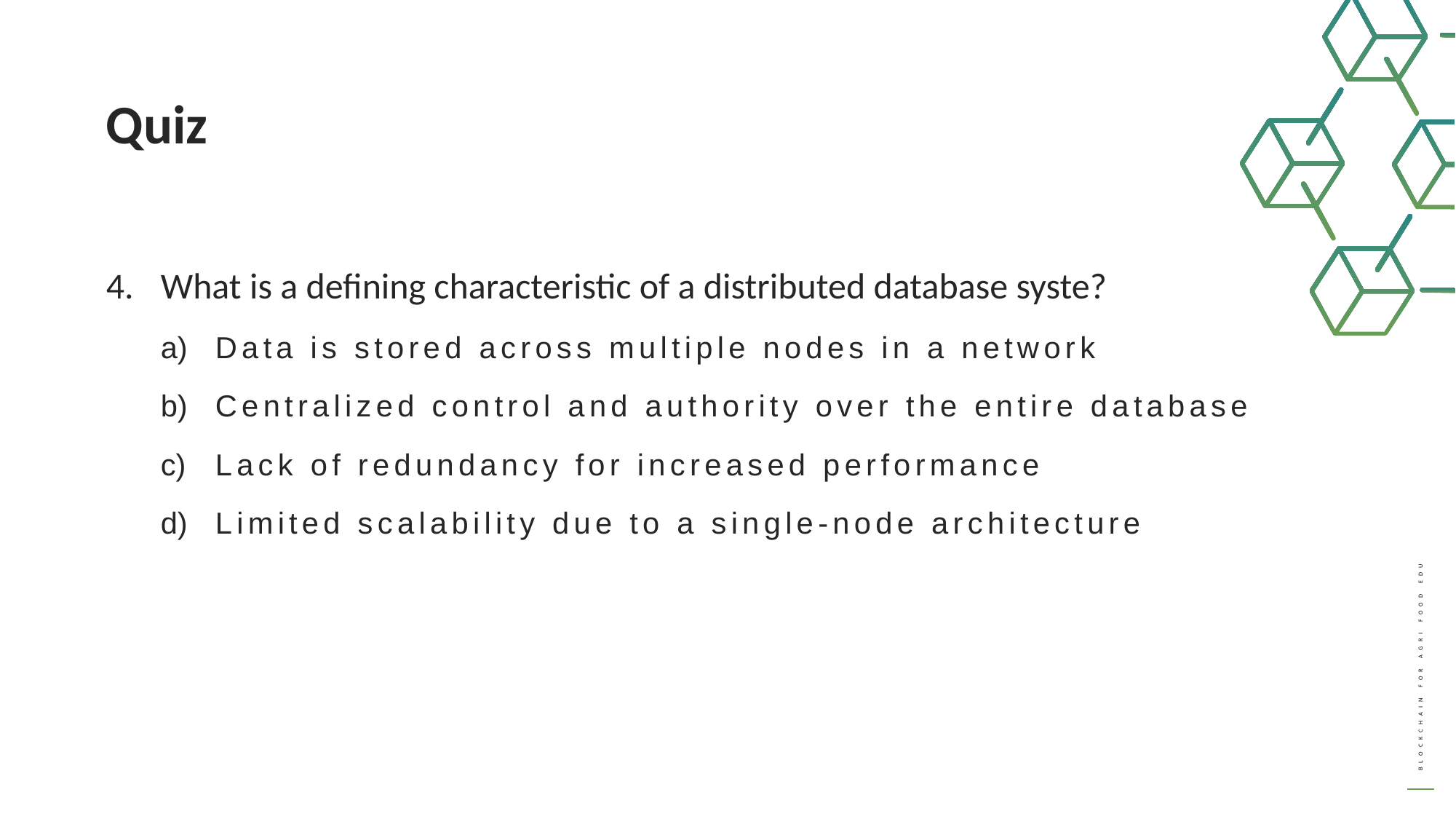

Quiz
What is a defining characteristic of a distributed database syste?
Data is stored across multiple nodes in a network
Centralized control and authority over the entire database
Lack of redundancy for increased performance
Limited scalability due to a single-node architecture